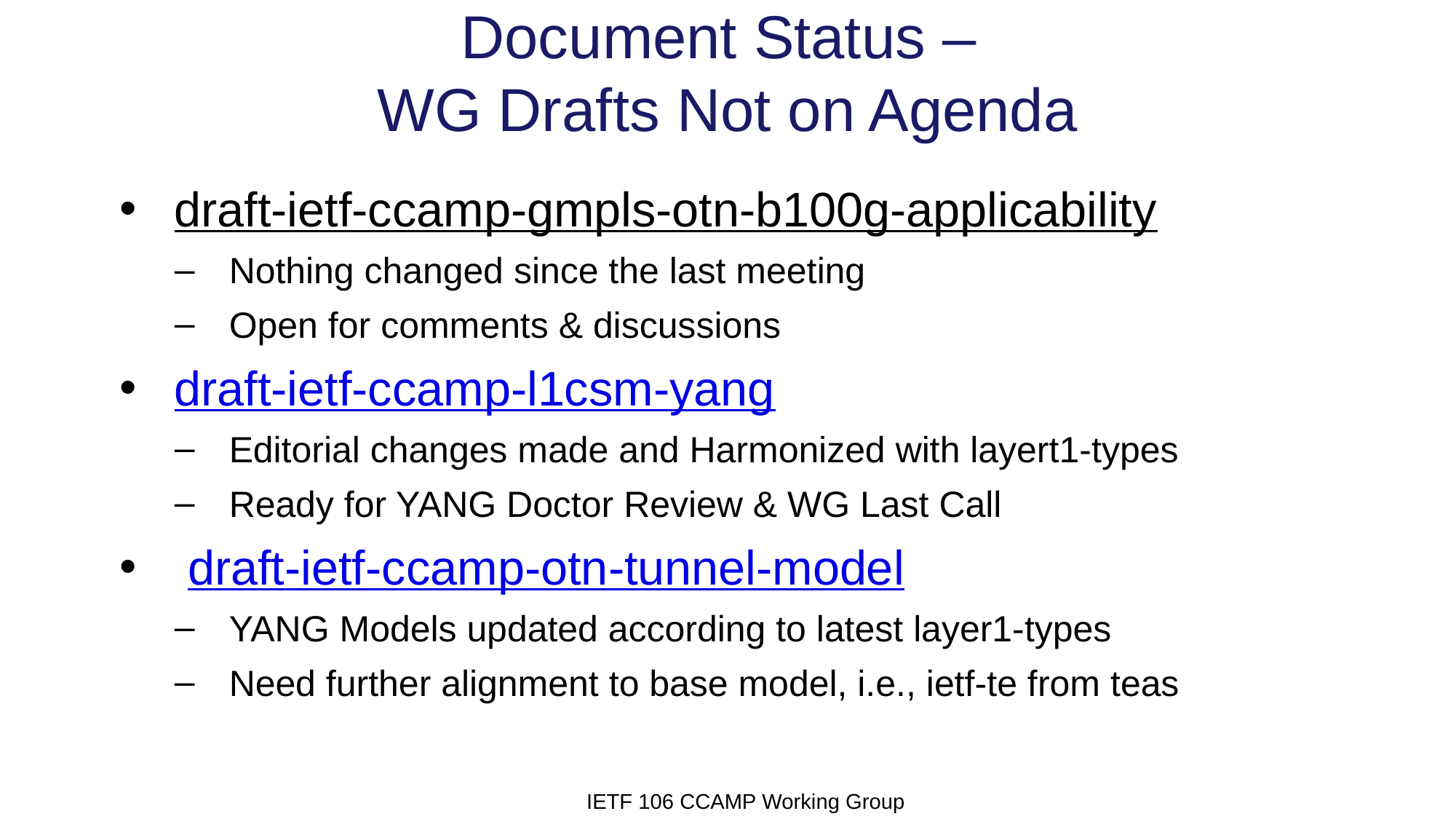

# Document Status – WG Drafts Not on Agenda
draft-ietf-ccamp-gmpls-otn-b100g-applicability
Nothing changed since the last meeting
Open for comments & discussions
draft-ietf-ccamp-l1csm-yang
Editorial changes made and Harmonized with layert1-types
Ready for YANG Doctor Review & WG Last Call
 draft-ietf-ccamp-otn-tunnel-model
YANG Models updated according to latest layer1-types
Need further alignment to base model, i.e., ietf-te from teas
IETF 106 CCAMP Working Group